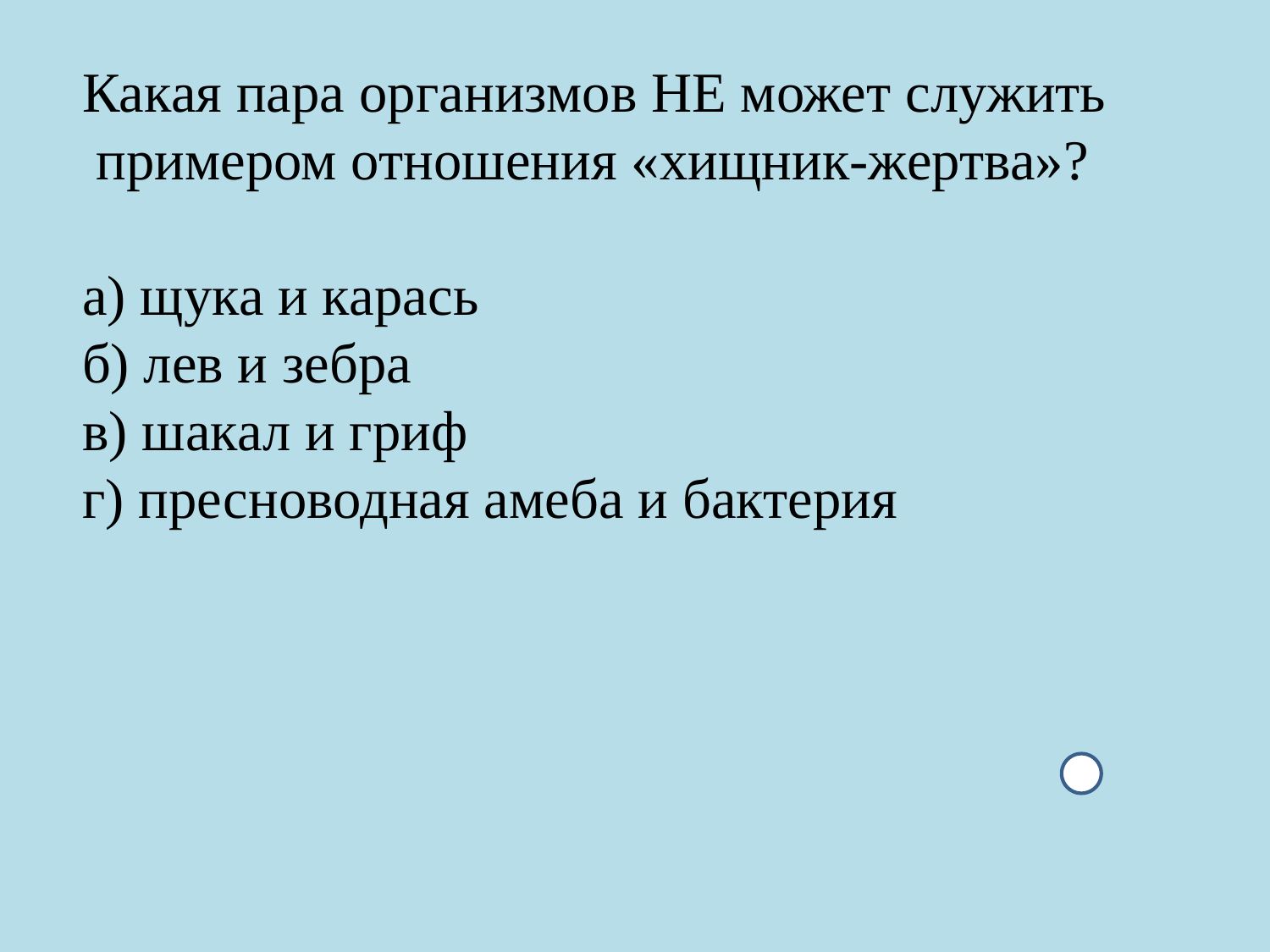

#
Какая пара организмов НЕ может служить
 примером отношения «хищник-жертва»?

а) щука и карась
б) лев и зебра
в) шакал и гриф
г) пресноводная амеба и бактерия